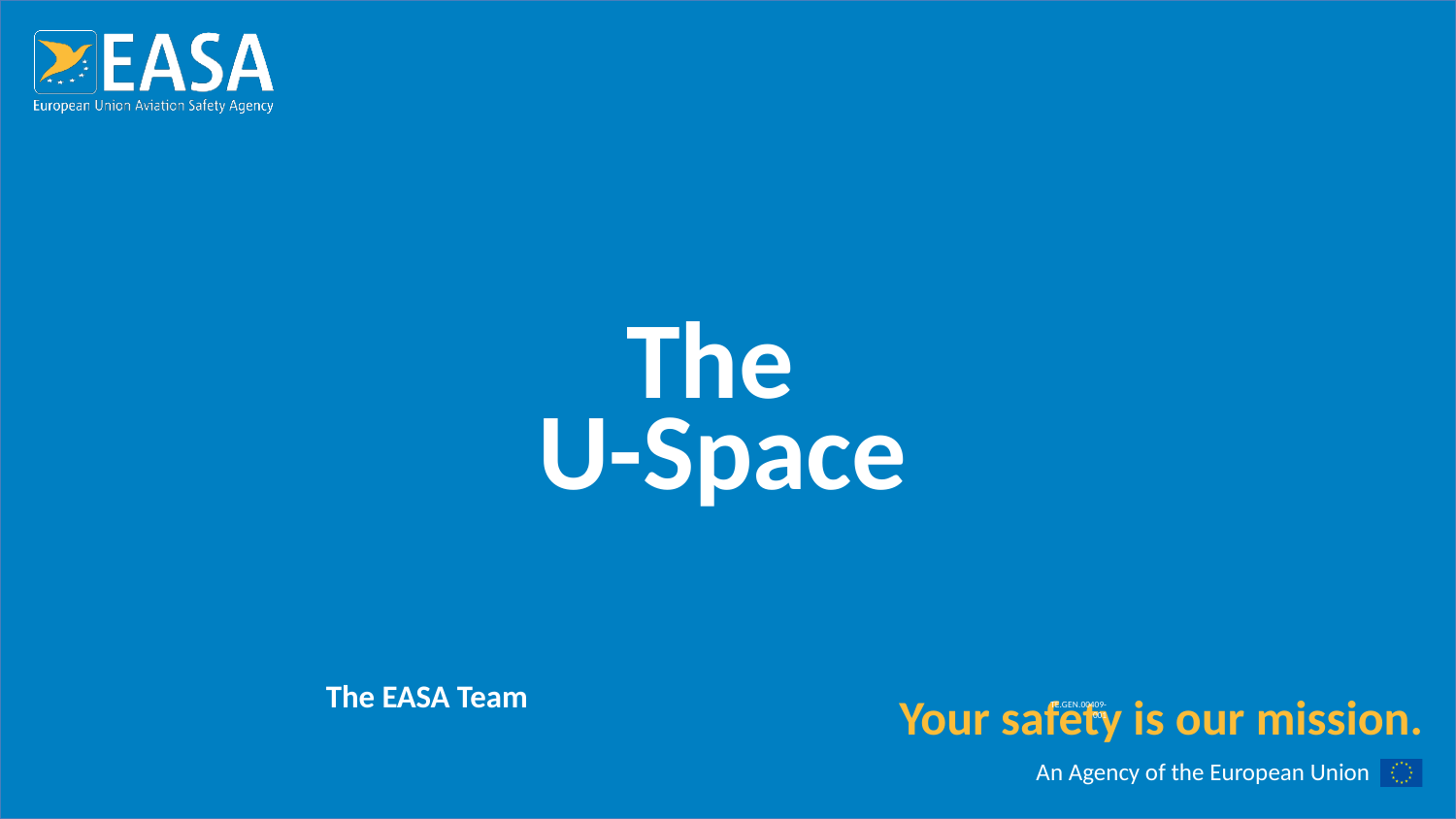

# The U-Space
The EASA Team
TE.GEN.00409-001